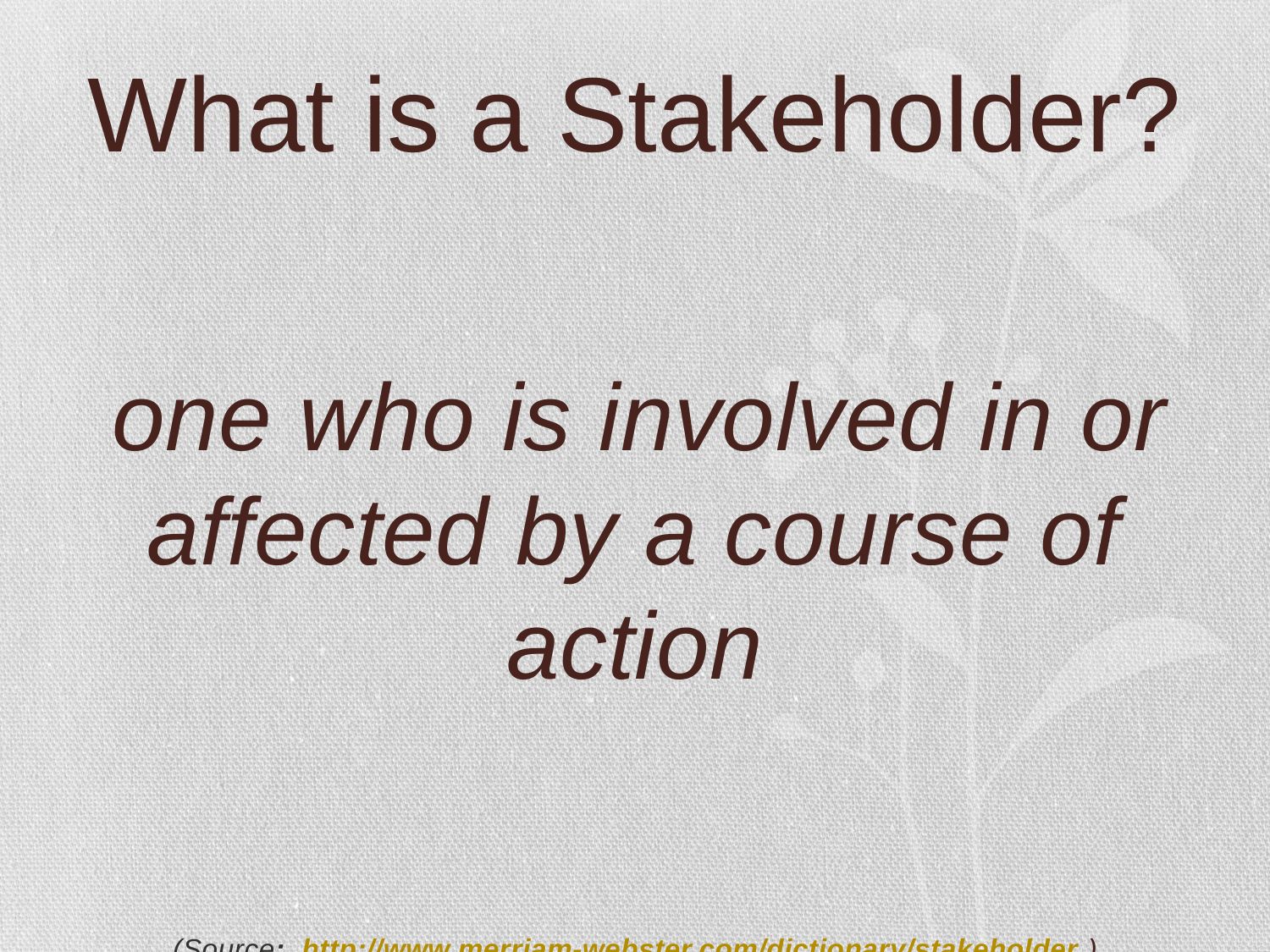

# What is a Stakeholder?
 one who is involved in or affected by a course of action

(Source:  http://www.merriam-webster.com/dictionary/stakeholder )